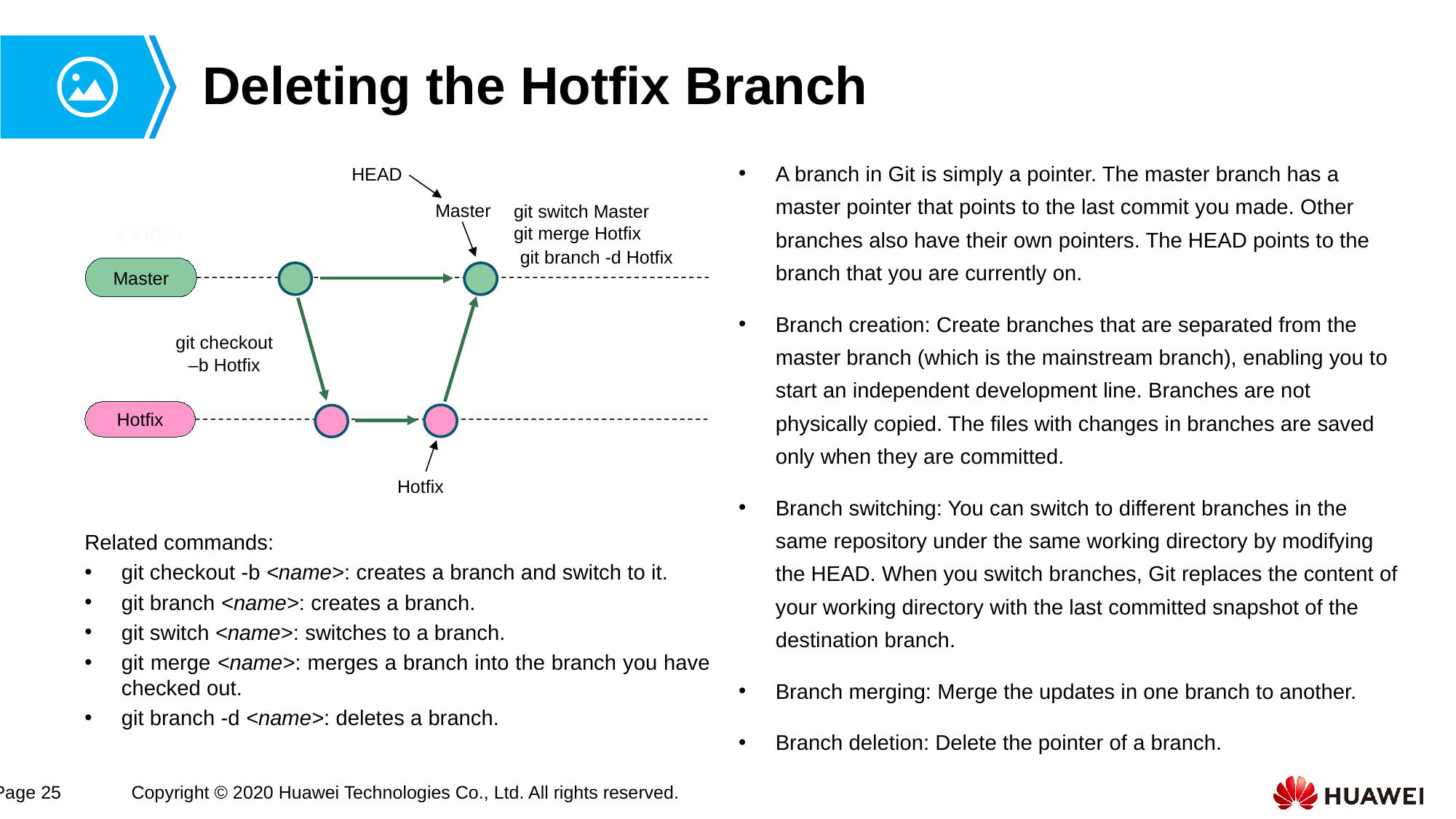

# Deleting the Hotfix Branch
A branch in Git is simply a pointer. The master branch has a master pointer that points to the last commit you made. Other branches also have their own pointers. The HEAD points to the branch that you are currently on.
Branch creation: Create branches that are separated from the master branch (which is the mainstream branch), enabling you to start an independent development line. Branches are not physically copied. The files with changes in branches are saved only when they are committed.
Branch switching: You can switch to different branches in the same repository under the same working directory by modifying the HEAD. When you switch branches, Git replaces the content of your working directory with the last committed snapshot of the destination branch.
Branch merging: Merge the updates in one branch to another.
Branch deletion: Delete the pointer of a branch.
HEAD
Master
git switch Master
git merge Hotfix
Origin
git branch -d Hotfix
Master

git checkout
–b Hotfix
Hotfix

Hotfix
Related commands:
git checkout -b <name>: creates a branch and switch to it.
git branch <name>: creates a branch.
git switch <name>: switches to a branch.
git merge <name>: merges a branch into the branch you have checked out.
git branch -d <name>: deletes a branch.